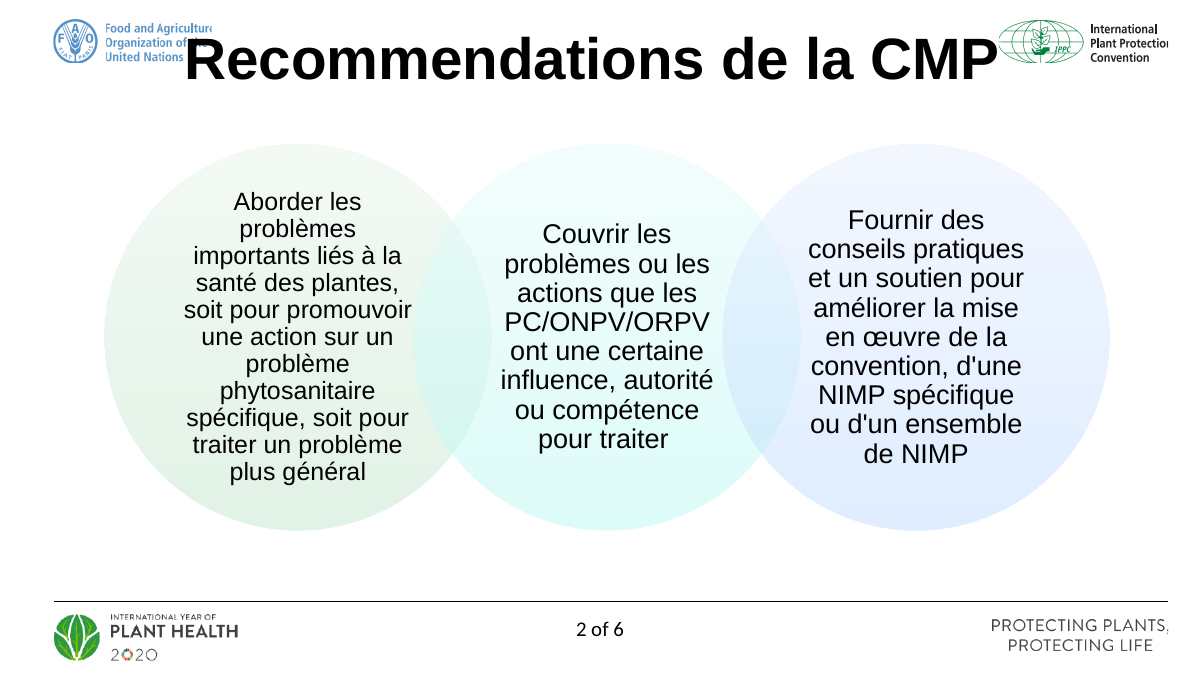

# Recommendations de la CMP
Aborder les problèmes importants liés à la santé des plantes, soit pour promouvoir une action sur un problème phytosanitaire spécifique, soit pour traiter un problème plus général
Couvrir les problèmes ou les actions que les PC/ONPV/ORPV ont une certaine influence, autorité ou compétence pour traiter
Fournir des conseils pratiques et un soutien pour améliorer la mise en œuvre de la convention, d'une NIMP spécifique ou d'un ensemble de NIMP
2 of 6